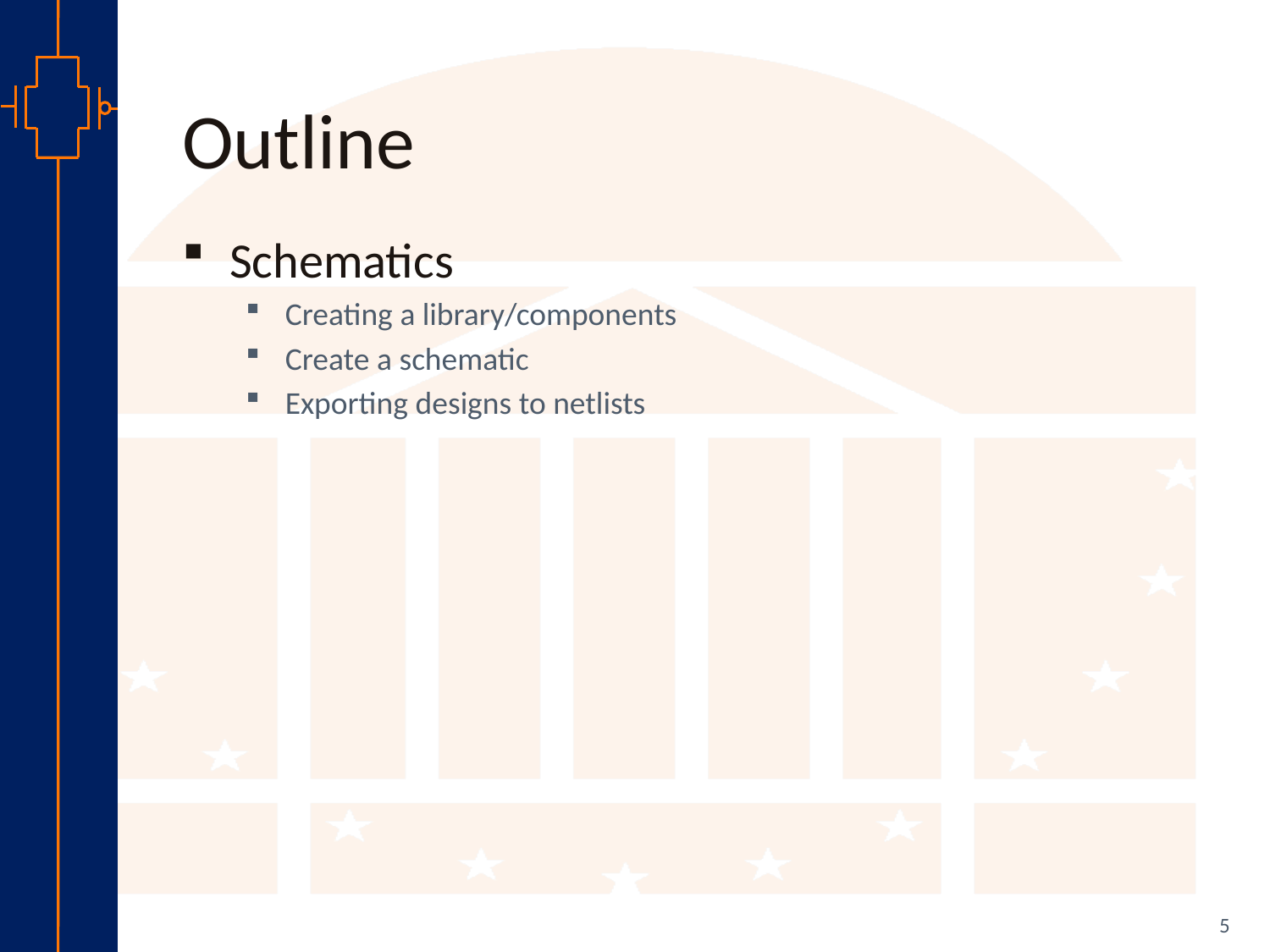

# Outline
Schematics
Creating a library/components
Create a schematic
Exporting designs to netlists

5